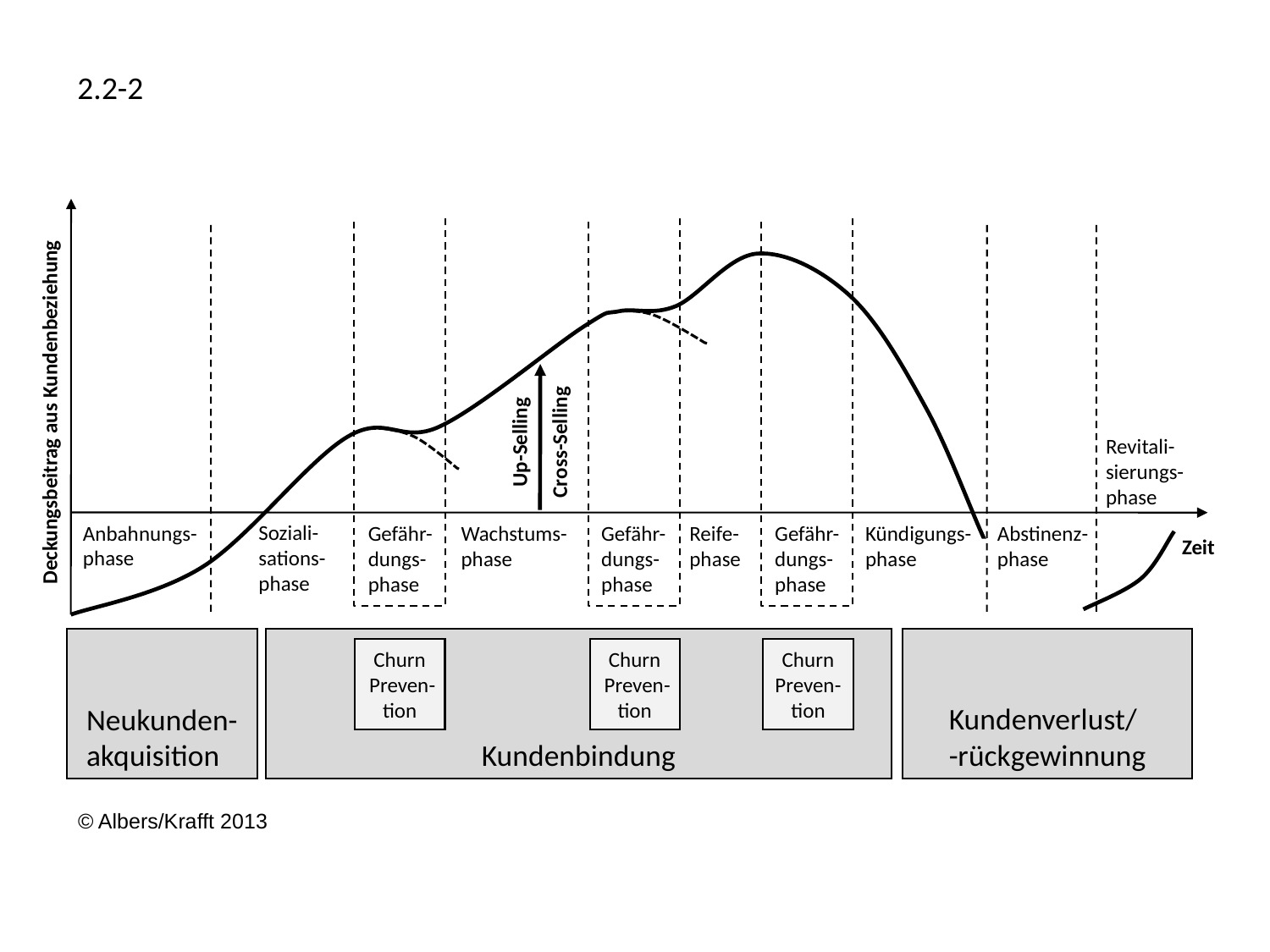

2.2-2

Deckungsbeitrag aus Kundenbeziehung
Up-Selling
Cross-Selling
Revitali-
sierungs-
phase

Soziali-
sations-
phase
Anbahnungs-
phase
Gefähr-
dungs-
phase
Gefähr-
dungs-
phase
Gefähr-
dungs-
phase
Wachstums-
phase
Reife-
phase
Kündigungs-
phase
Abstinenz-
phase
Zeit

Neukunden-
akquisition
Kundenbindung
Kundenverlust/
-rückgewinnung
Churn
 Preven-
tion
Churn
 Preven-
tion
Churn
Preven-
tion
© Albers/Krafft 2013